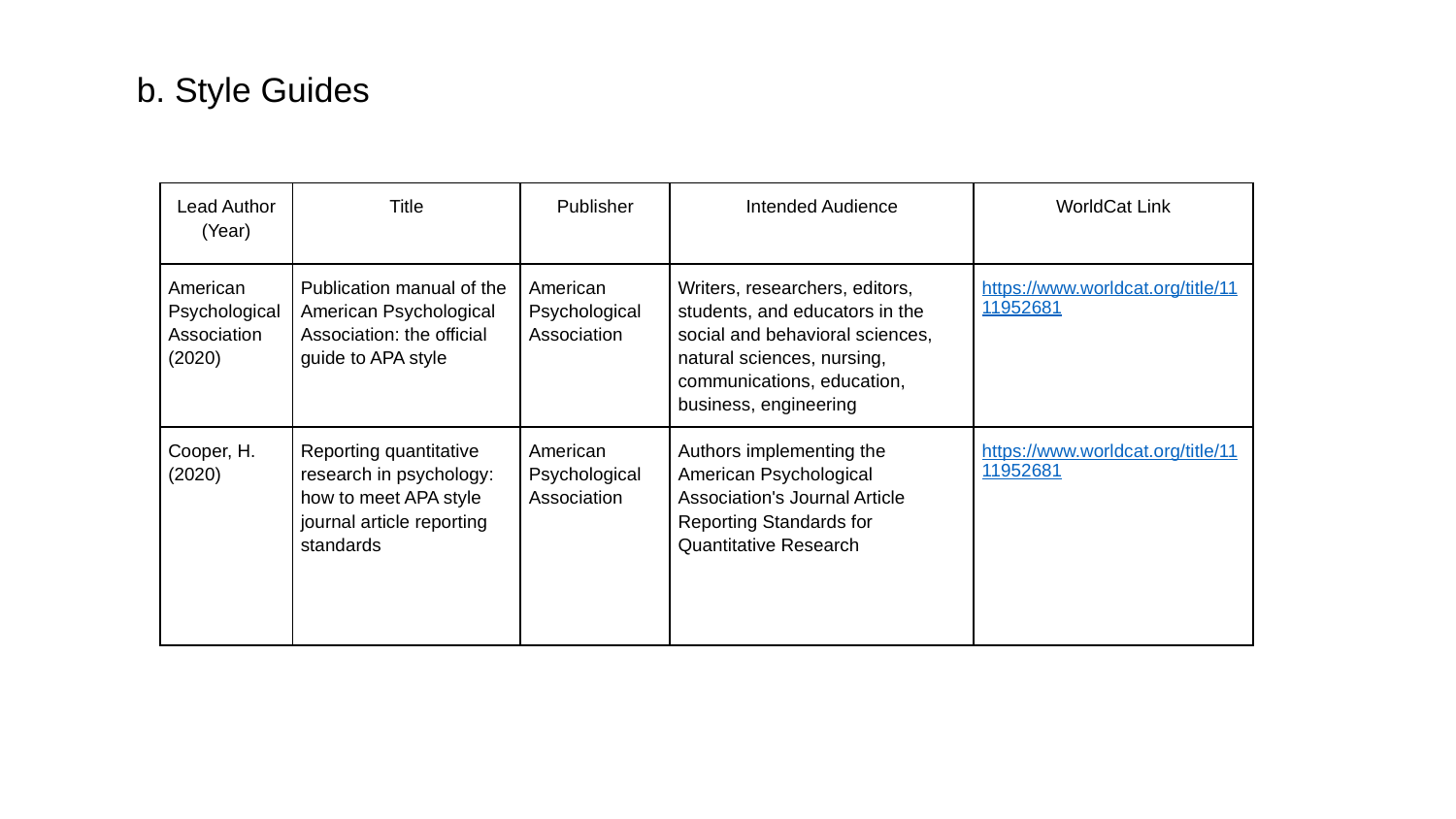

Style Guides

| Lead Author (Year) | Title | Publisher | Intended Audience | WorldCat Link |
| --- | --- | --- | --- | --- |
| American Psychological Association (2020) | Publication manual of the American Psychological Association: the official guide to APA style | American Psychological Association | Writers, researchers, editors, students, and educators in the social and behavioral sciences, natural sciences, nursing, communications, education, business, engineering | https://www.worldcat.org/title/1111952681 |
| Cooper, H. (2020) | Reporting quantitative research in psychology: how to meet APA style journal article reporting standards | American Psychological Association | Authors implementing the American Psychological Association's Journal Article Reporting Standards for Quantitative Research | https://www.worldcat.org/title/1111952681 |